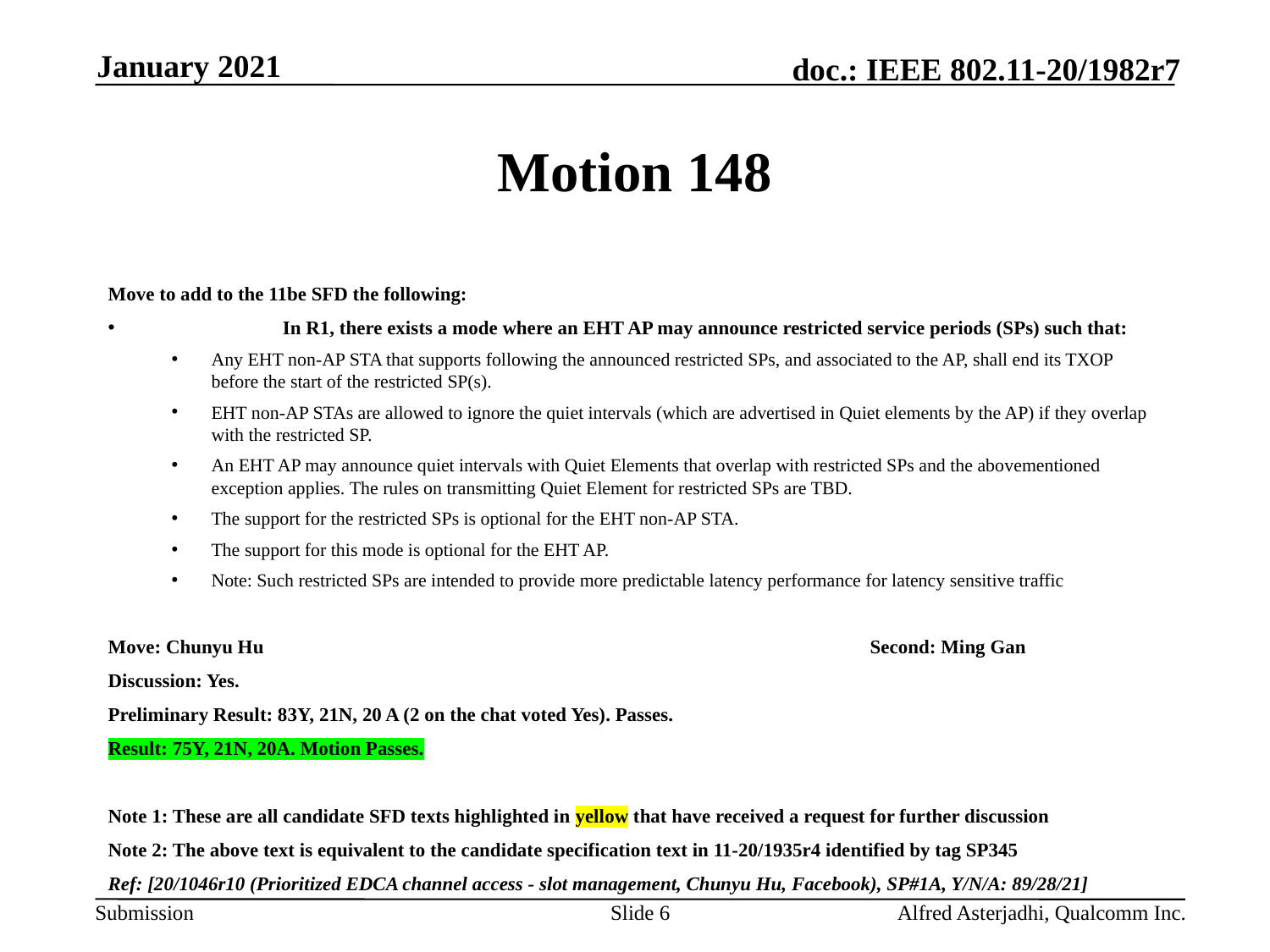

January 2021
# Motion 148
Move to add to the 11be SFD the following:
	In R1, there exists a mode where an EHT AP may announce restricted service periods (SPs) such that:
Any EHT non-AP STA that supports following the announced restricted SPs, and associated to the AP, shall end its TXOP before the start of the restricted SP(s).
EHT non-AP STAs are allowed to ignore the quiet intervals (which are advertised in Quiet elements by the AP) if they overlap with the restricted SP.
An EHT AP may announce quiet intervals with Quiet Elements that overlap with restricted SPs and the abovementioned exception applies. The rules on transmitting Quiet Element for restricted SPs are TBD.
The support for the restricted SPs is optional for the EHT non-AP STA.
The support for this mode is optional for the EHT AP.
Note: Such restricted SPs are intended to provide more predictable latency performance for latency sensitive traffic

Move: Chunyu Hu					Second: Ming Gan
Discussion: Yes.
Preliminary Result: 83Y, 21N, 20 A (2 on the chat voted Yes). Passes.
Result: 75Y, 21N, 20A. Motion Passes.

Note 1: These are all candidate SFD texts highlighted in yellow that have received a request for further discussion
Note 2: The above text is equivalent to the candidate specification text in 11-20/1935r4 identified by tag SP345
Ref: [20/1046r10 (Prioritized EDCA channel access - slot management, Chunyu Hu, Facebook), SP#1A, Y/N/A: 89/28/21]

Slide 6
Alfred Asterjadhi, Qualcomm Inc.